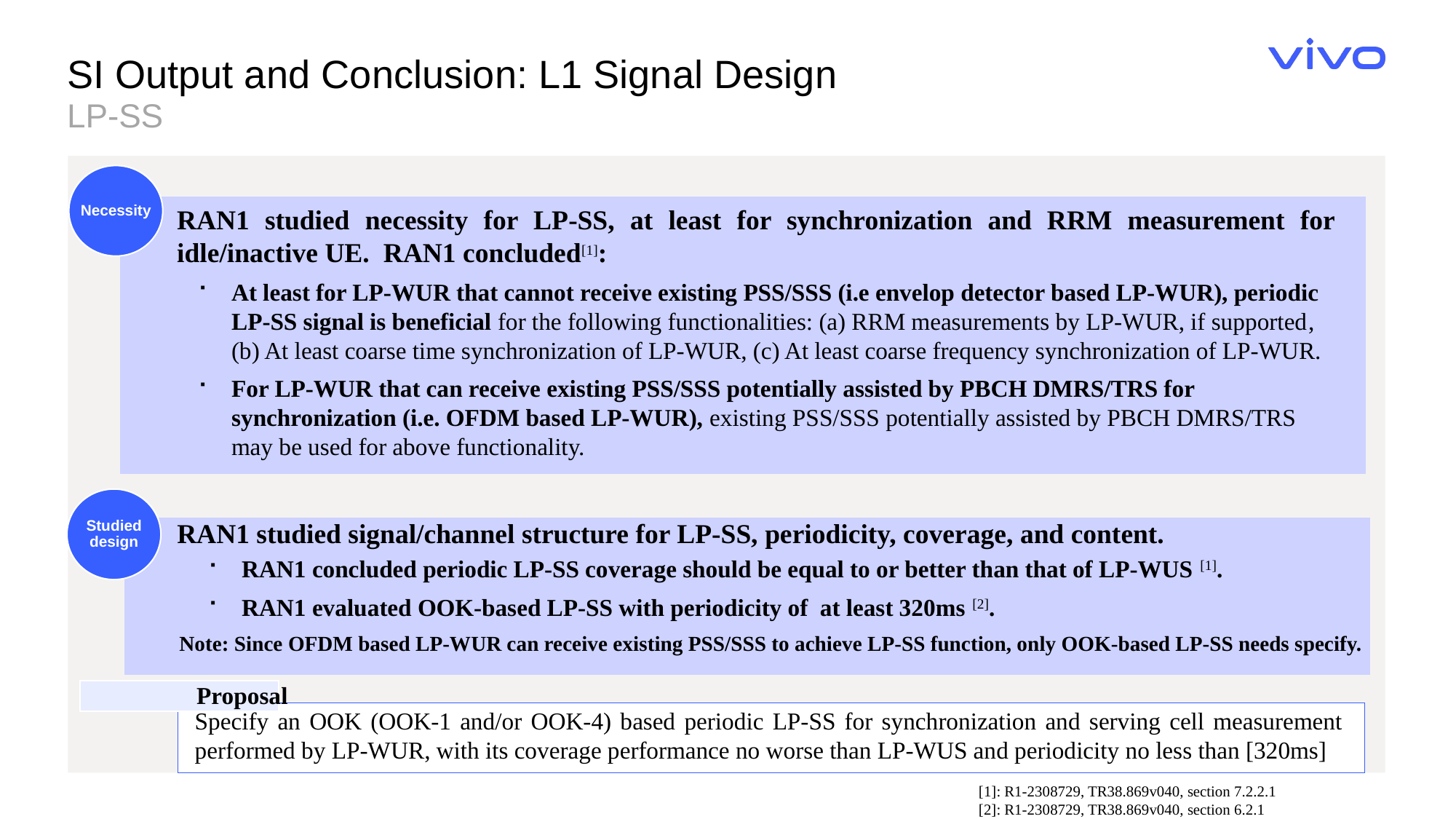

SI Output and Conclusion: L1 Signal Design

LP-SS
Necessity
RAN1 studied necessity for LP-SS, at least for synchronization and RRM measurement for idle/inactive UE.  RAN1 concluded[1]:
At least for LP-WUR that cannot receive existing PSS/SSS (i.e envelop detector based LP-WUR), periodic LP-SS signal is beneficial for the following functionalities: (a) RRM measurements by LP-WUR, if supported, (b) At least coarse time synchronization of LP-WUR, (c) At least coarse frequency synchronization of LP-WUR.
For LP-WUR that can receive existing PSS/SSS potentially assisted by PBCH DMRS/TRS for synchronization (i.e. OFDM based LP-WUR), existing PSS/SSS potentially assisted by PBCH DMRS/TRS may be used for above functionality.

Studied design
    RAN1 studied signal/channel structure for LP-SS, periodicity, coverage, and content.
RAN1 concluded periodic LP-SS coverage should be equal to or better than that of LP-WUS [1].
RAN1 evaluated OOK-based LP-SS with periodicity of  at least 320ms [2].
     Note: Since OFDM based LP-WUR can receive existing PSS/SSS to achieve LP-SS function, only OOK-based LP-SS needs specify.

Proposal

Specify an OOK (OOK-1 and/or OOK-4) based periodic LP-SS for synchronization and serving cell measurement performed by LP-WUR, with its coverage performance no worse than LP-WUS and periodicity no less than [320ms]
[1]: R1-2308729, TR38.869v040, section 7.2.2.1
[2]: R1-2308729, TR38.869v040, section 6.2.1

	 		.